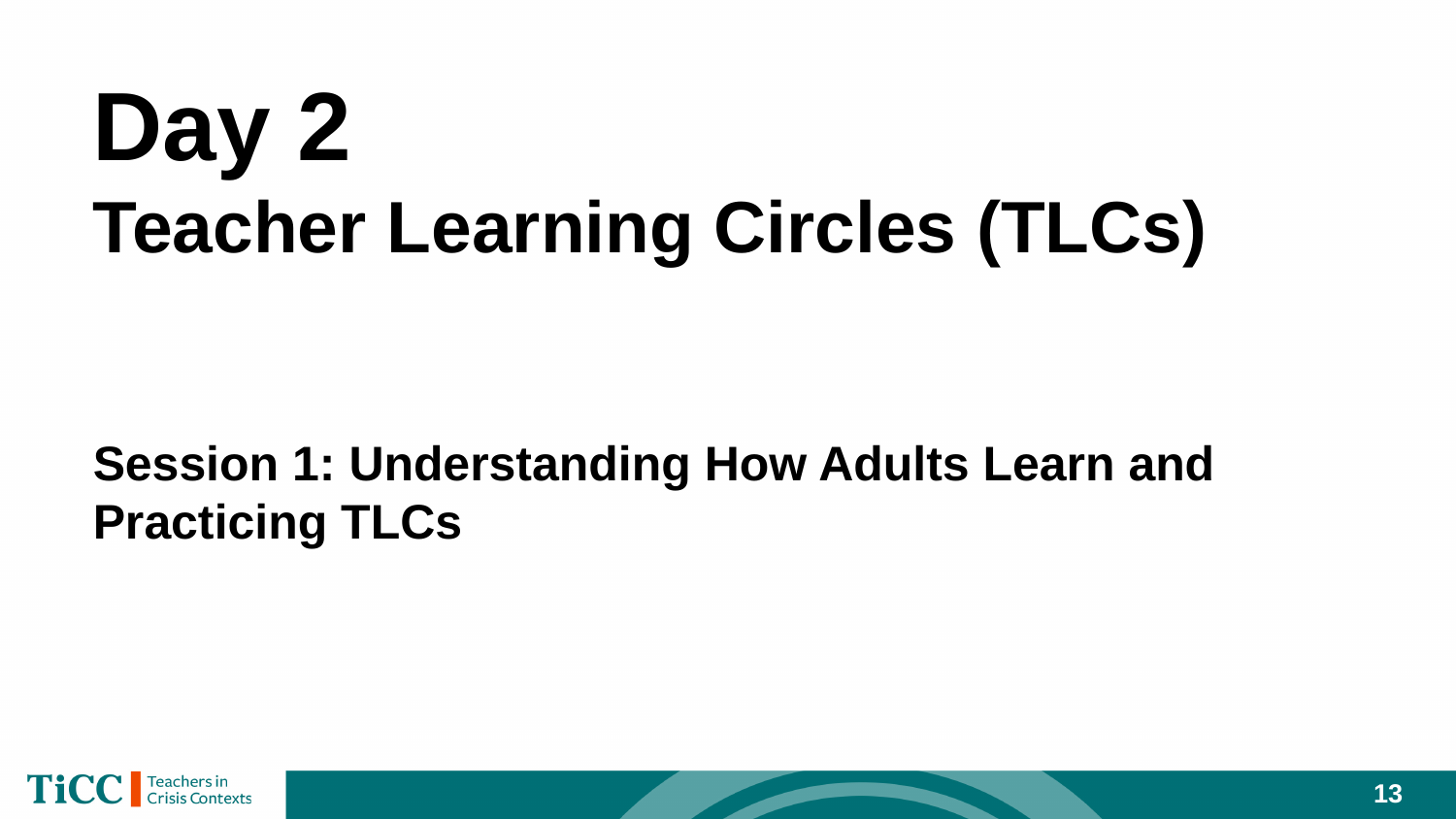

# Day 2
Teacher Learning Circles (TLCs)
Session 1: Understanding How Adults Learn and Practicing TLCs
13